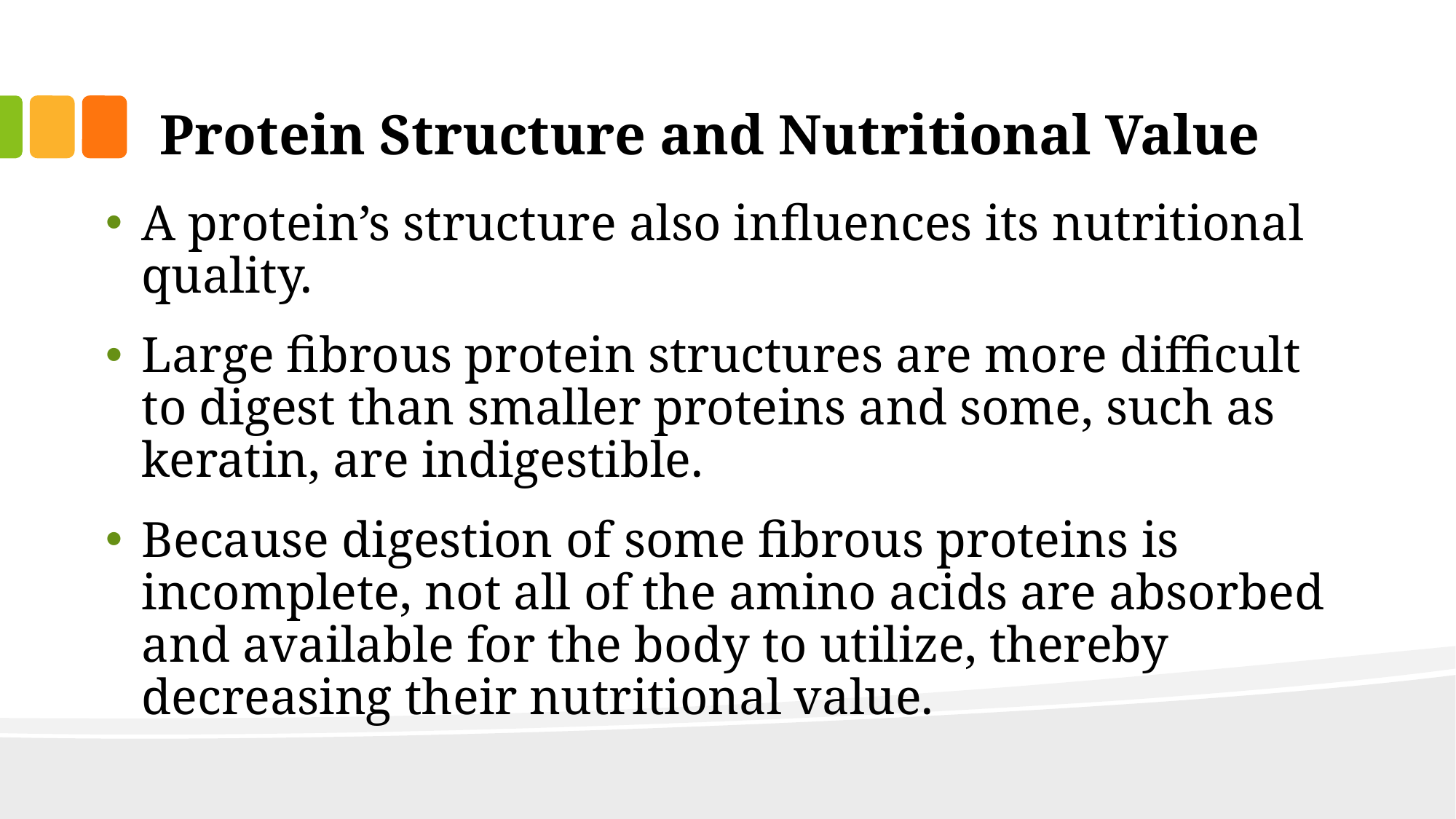

# Protein Structure and Nutritional Value
A protein’s structure also influences its nutritional quality.
Large fibrous protein structures are more difficult to digest than smaller proteins and some, such as keratin, are indigestible.
Because digestion of some fibrous proteins is incomplete, not all of the amino acids are absorbed and available for the body to utilize, thereby decreasing their nutritional value.